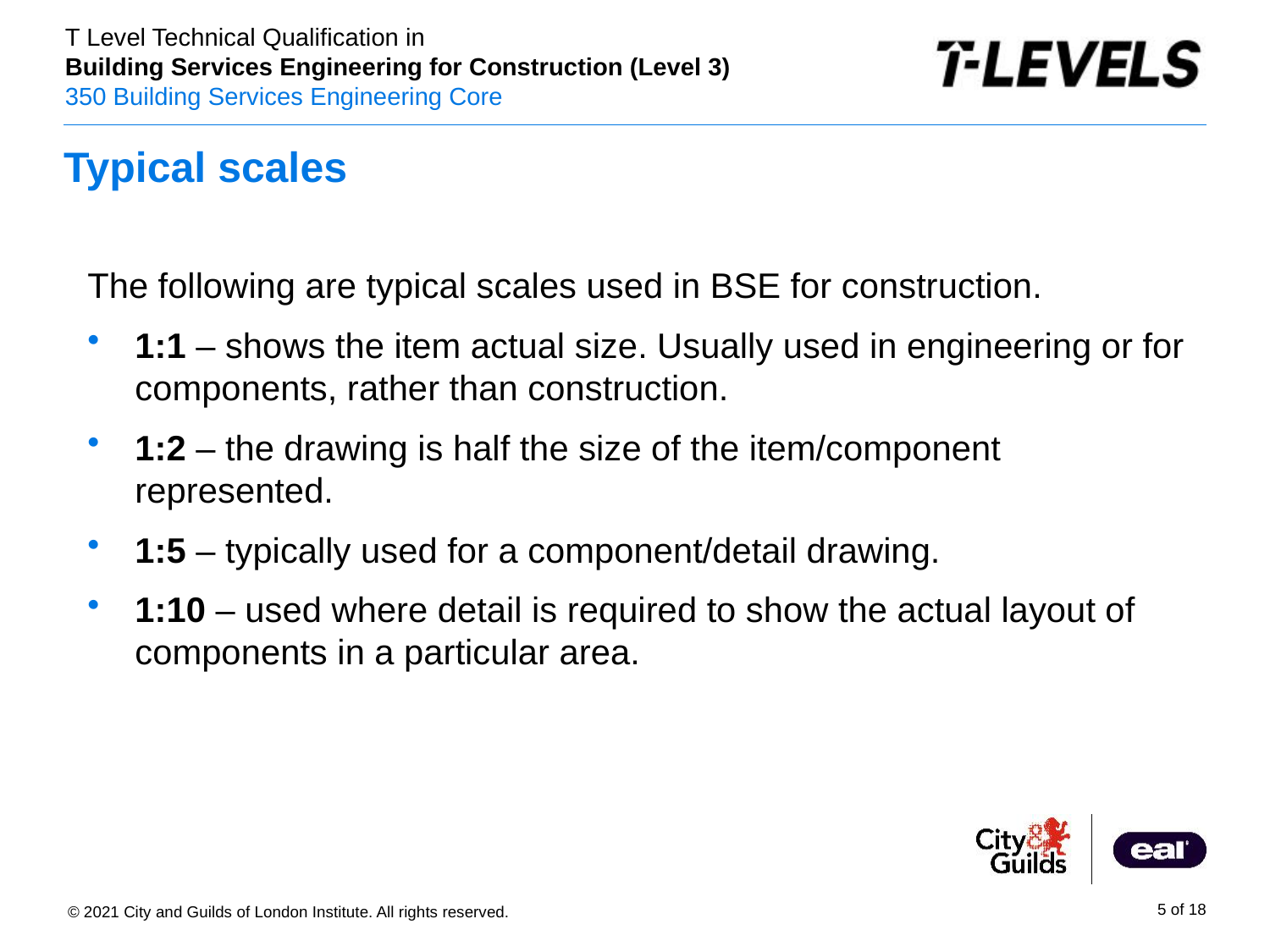

# Typical scales
The following are typical scales used in BSE for construction.
1:1 – shows the item actual size. Usually used in engineering or for components, rather than construction.
1:2 – the drawing is half the size of the item/component represented.
1:5 – typically used for a component/detail drawing.
1:10 – used where detail is required to show the actual layout of components in a particular area.